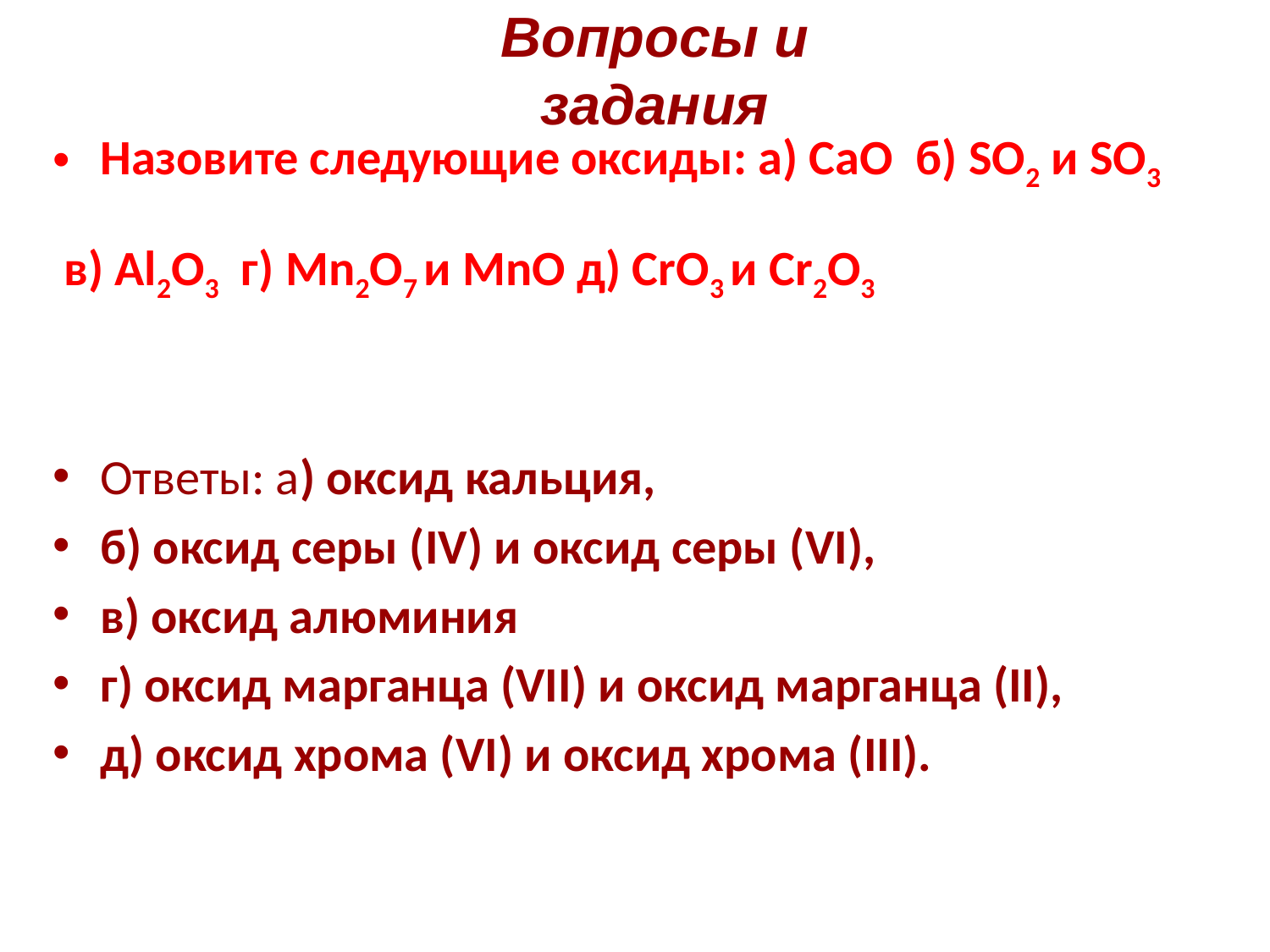

# Вопросы и задания
Назовите следующие оксиды: а) СаО  б) SO2 и SO3
 в) Аl2О3  г) Мn2О7 и МnО д) СrО3 и Сr2О3

Ответы: а) оксид кальция,
б) оксид серы (IV) и оксид серы (VI),
в) оксид алюминия
г) оксид марганца (VII) и оксид марганца (II),
д) оксид хрома (VI) и оксид хрома (III).